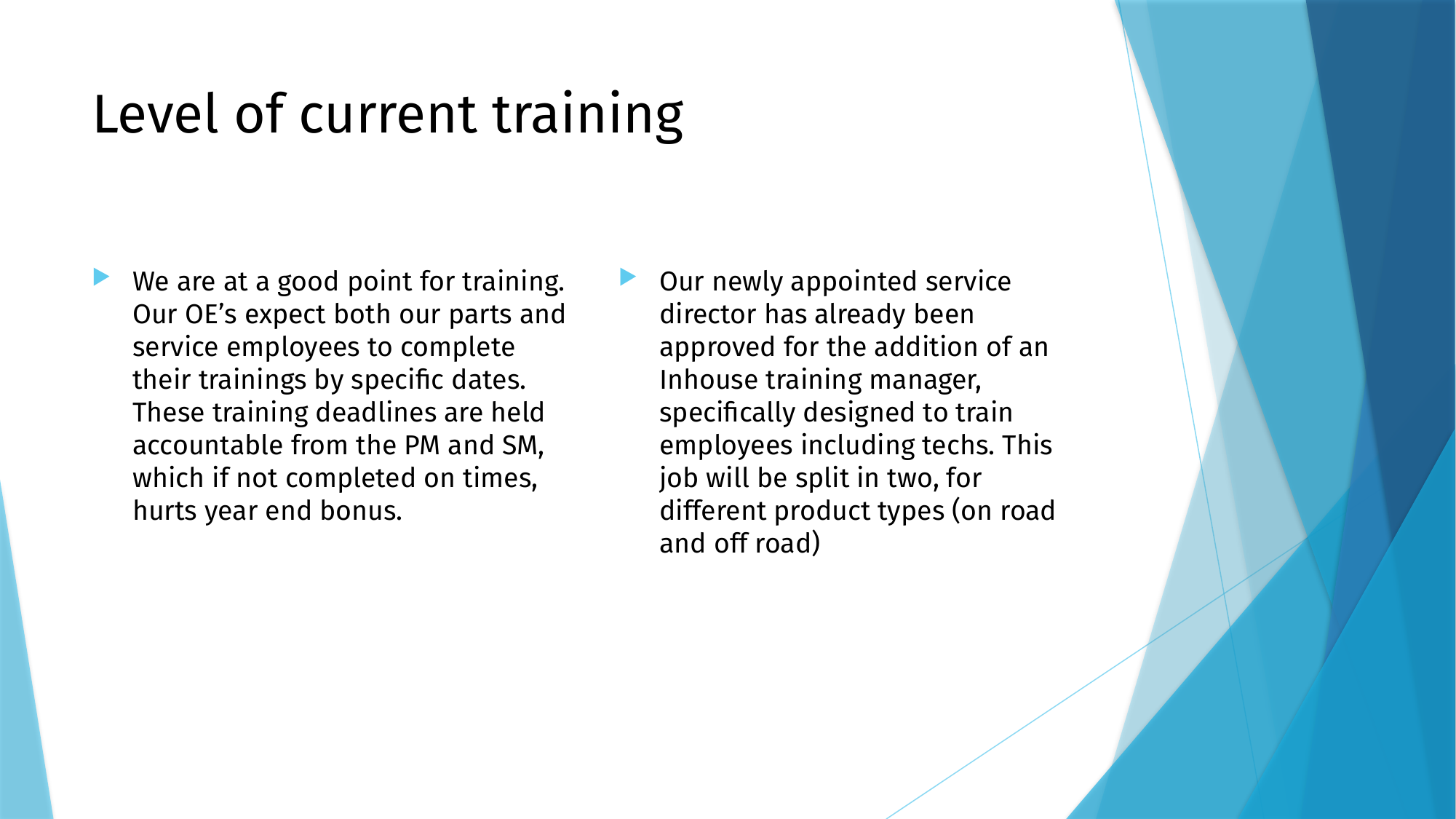

# Level of current training
We are at a good point for training. Our OE’s expect both our parts and service employees to complete their trainings by specific dates. These training deadlines are held accountable from the PM and SM, which if not completed on times, hurts year end bonus.
Our newly appointed service director has already been approved for the addition of an Inhouse training manager, specifically designed to train employees including techs. This job will be split in two, for different product types (on road and off road)